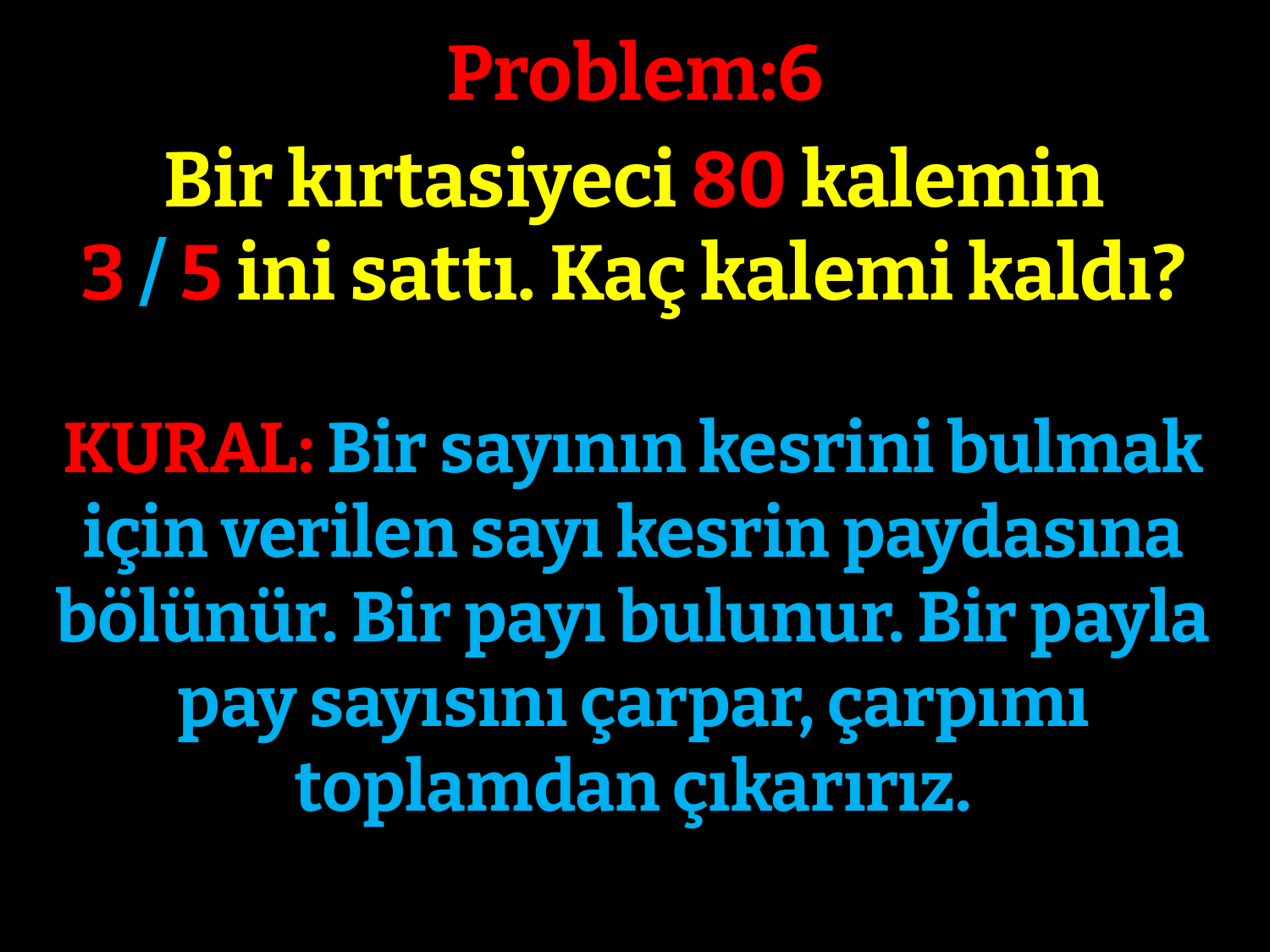

Problem:6
Bir kırtasiyeci 80 kalemin
3 / 5 ini sattı. Kaç kalemi kaldı?
#
KURAL: Bir sayının kesrini bulmak için verilen sayı kesrin paydasına bölünür. Bir payı bulunur. Bir payla pay sayısını çarpar, çarpımı toplamdan çıkarırız.